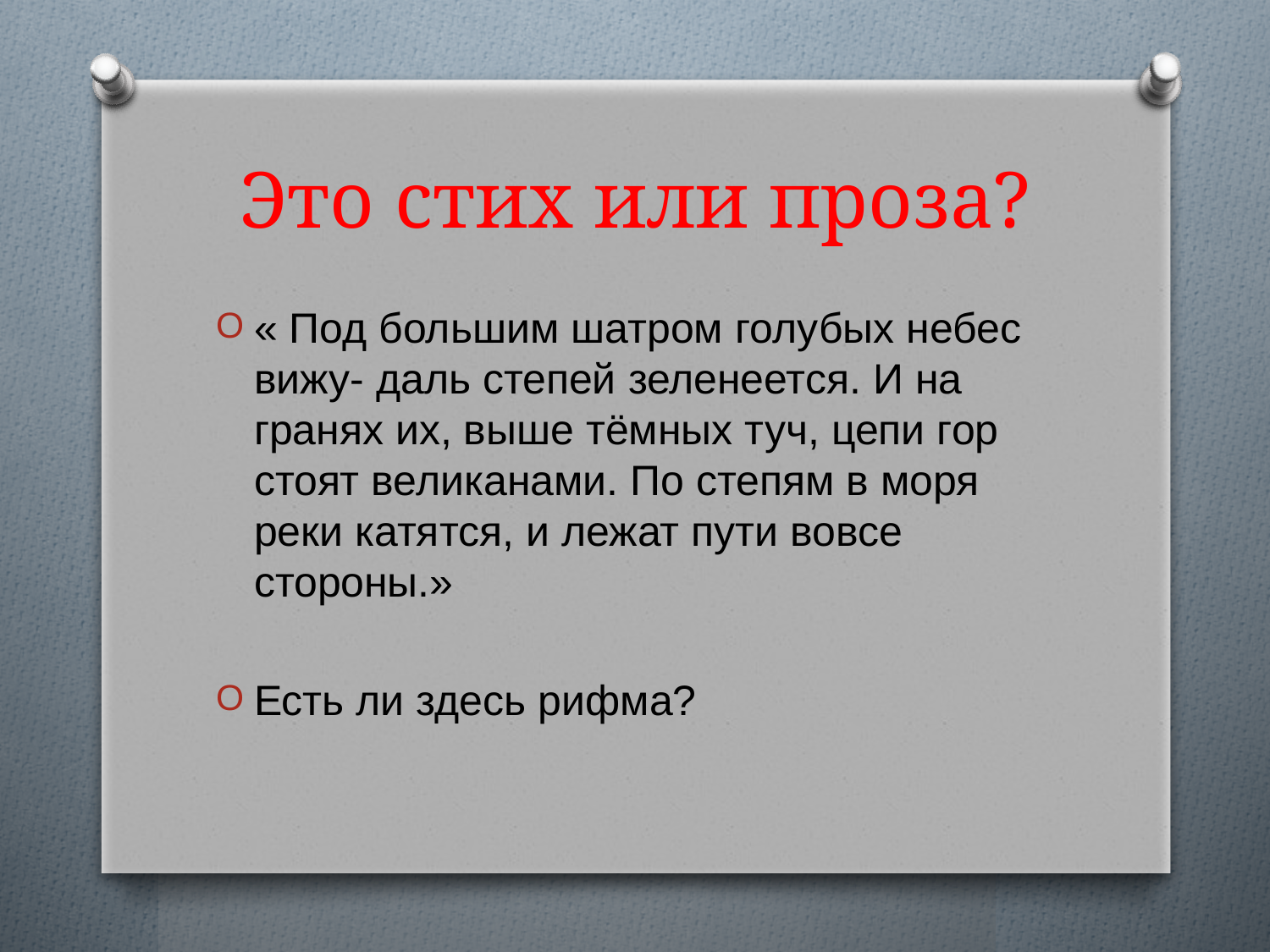

# Это стих или проза?
« Под большим шатром голубых небес вижу- даль степей зеленеется. И на гранях их, выше тёмных туч, цепи гор стоят великанами. По степям в моря реки катятся, и лежат пути вовсе стороны.»

Есть ли здесь рифма?